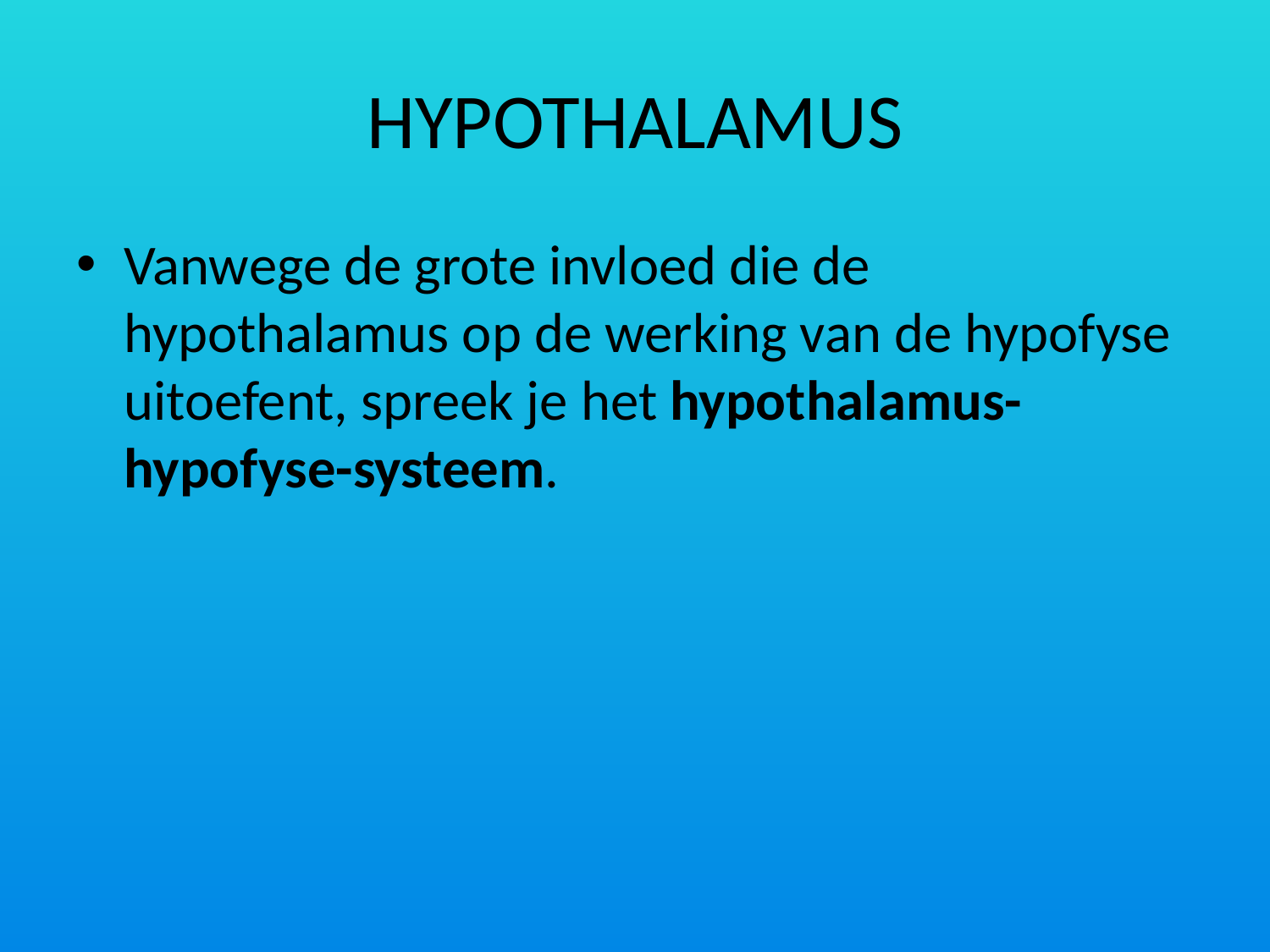

# HYPOTHALAMUS
Vanwege de grote invloed die de hypothalamus op de werking van de hypofyse uitoefent, spreek je het hypothalamus-hypofyse-systeem.